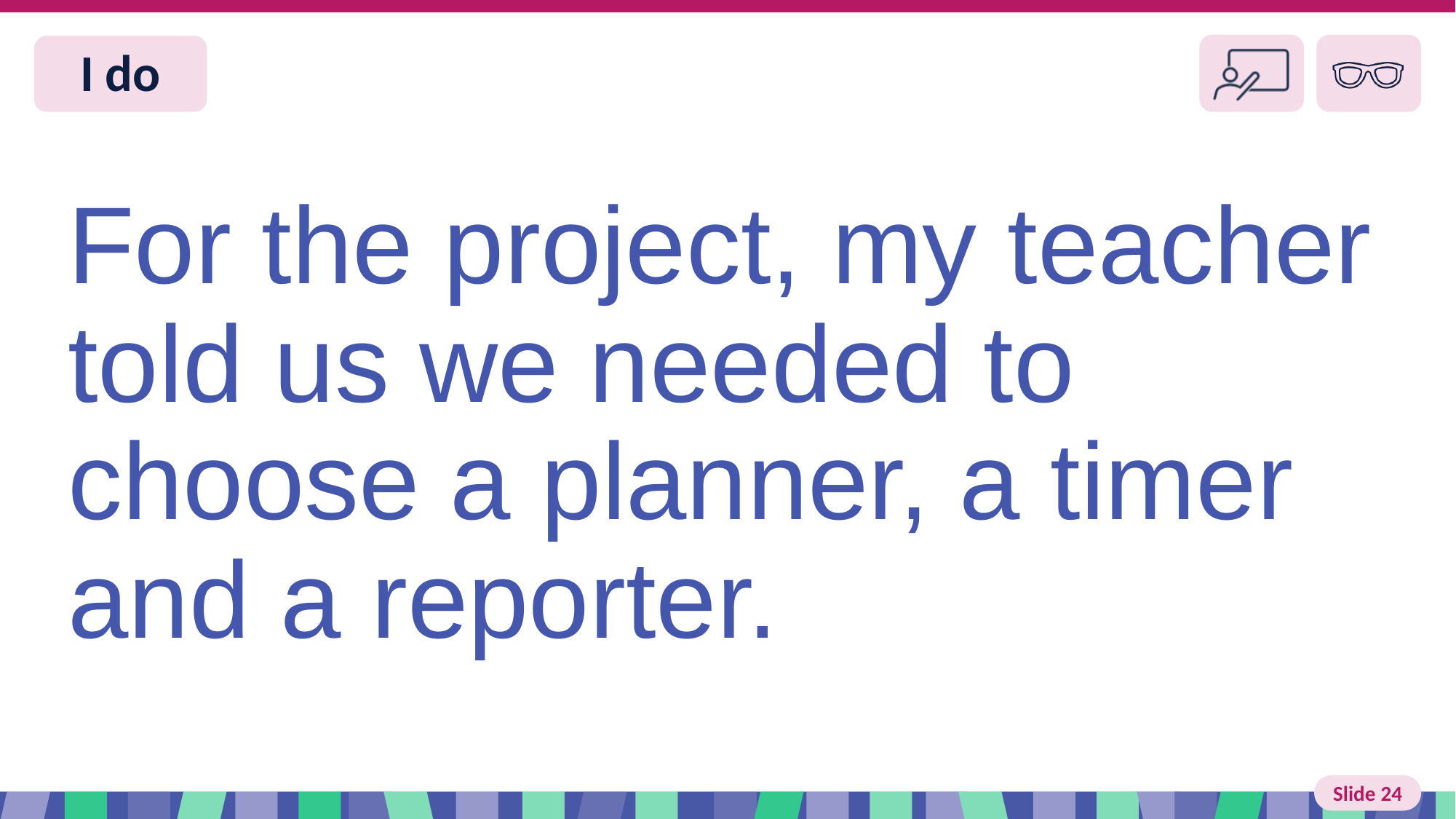

Slide 24 I do
For the project, my teacher told us we needed to choose a planner, a timer and a reporter.